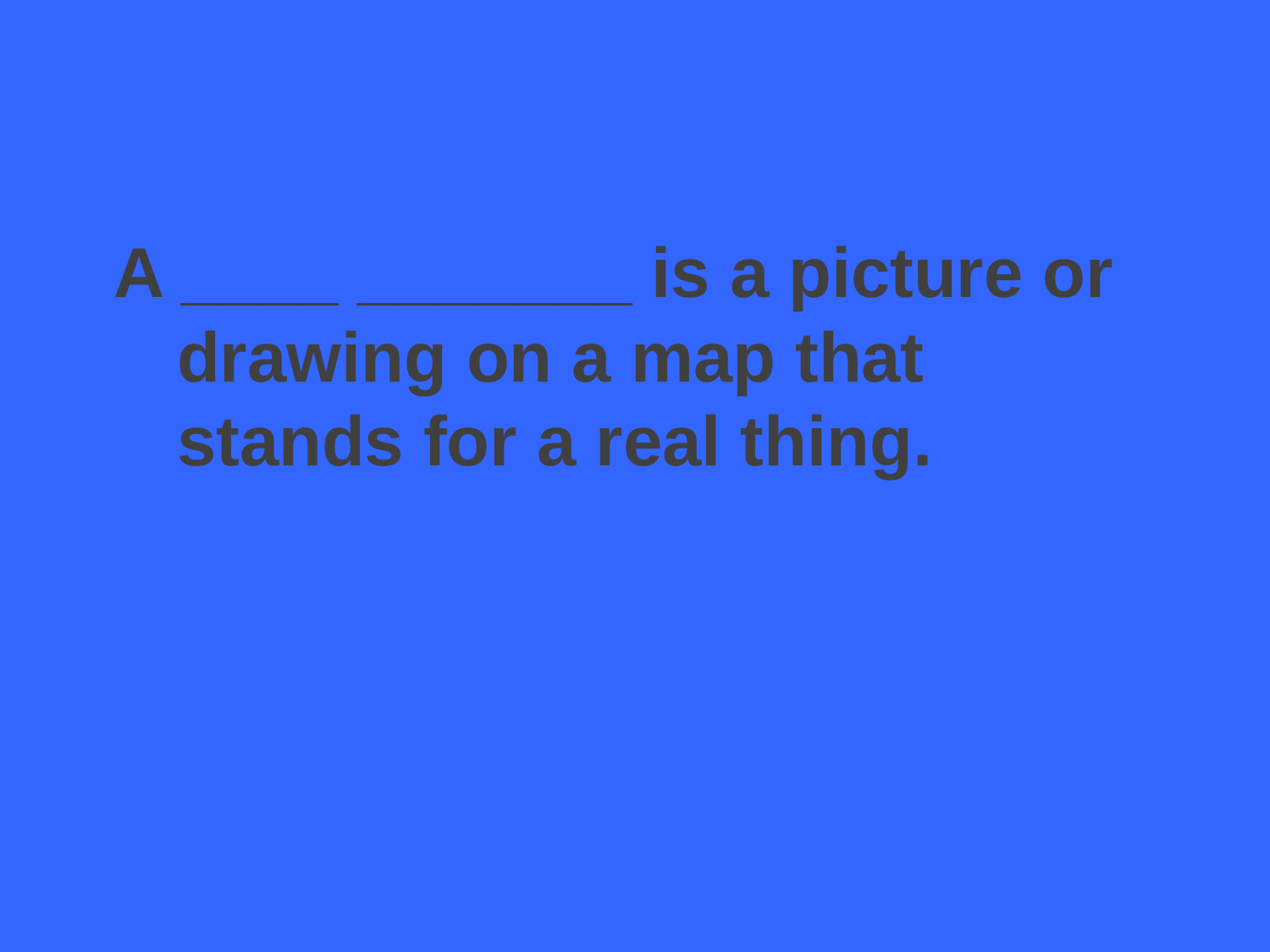

#
A ____ _______ is a picture or drawing on a map that stands for a real thing.